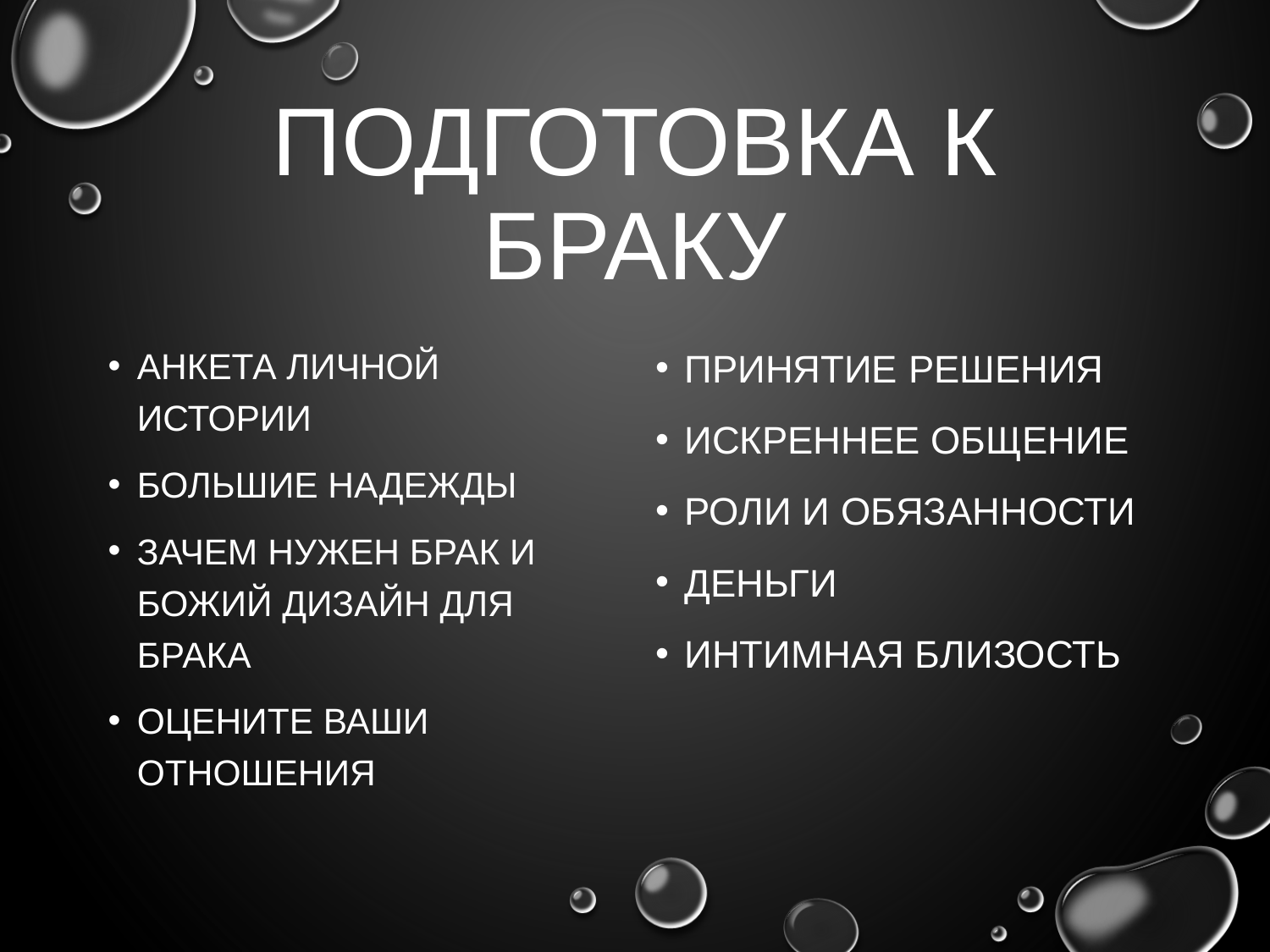

# Подготовка к браку
Анкета личной истории
Большие надежды
Зачем нужен брак и Божий дизайн для брака
Оцените ваши отношения

Принятие решения
Искреннее общение
Роли и обязанности
Деньги
Интимная близость